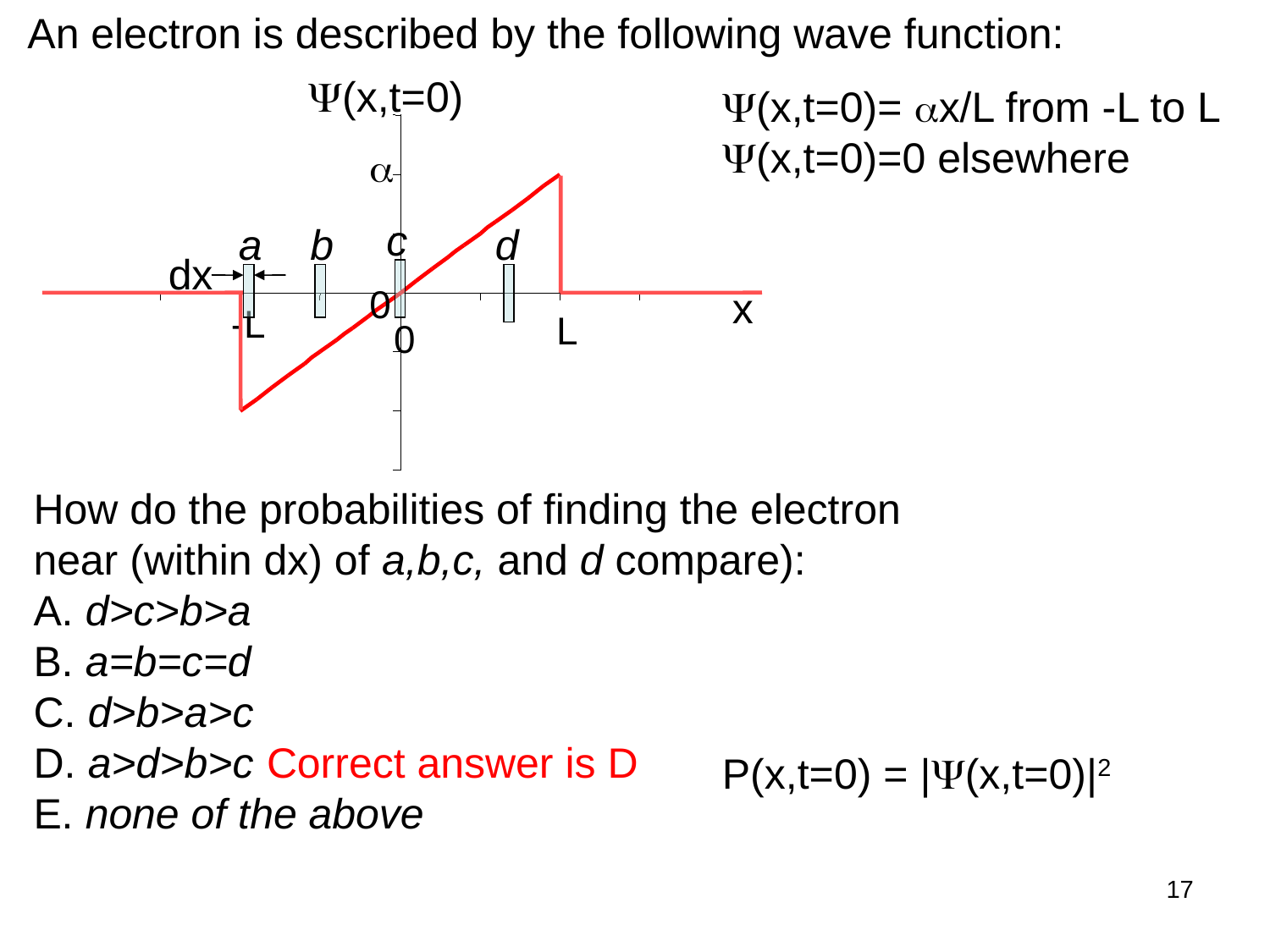

An electron is described by the following wave function:
Ψ(x,t=0)
Ψ(x,t=0)= αx/L from -L to L
Ψ(x,t=0)=0 elsewhere

α

c

a
b
d

dx

x
0

-L

L
0

How do the probabilities of finding the electron near (within dx) of a,b,c, and d compare):
A. d>c>b>a
B. a=b=c=d
C. d>b>a>c
D. a>d>b>c
E. none of the above
Correct answer is D
P(x,t=0) = |Ψ(x,t=0)|2
17